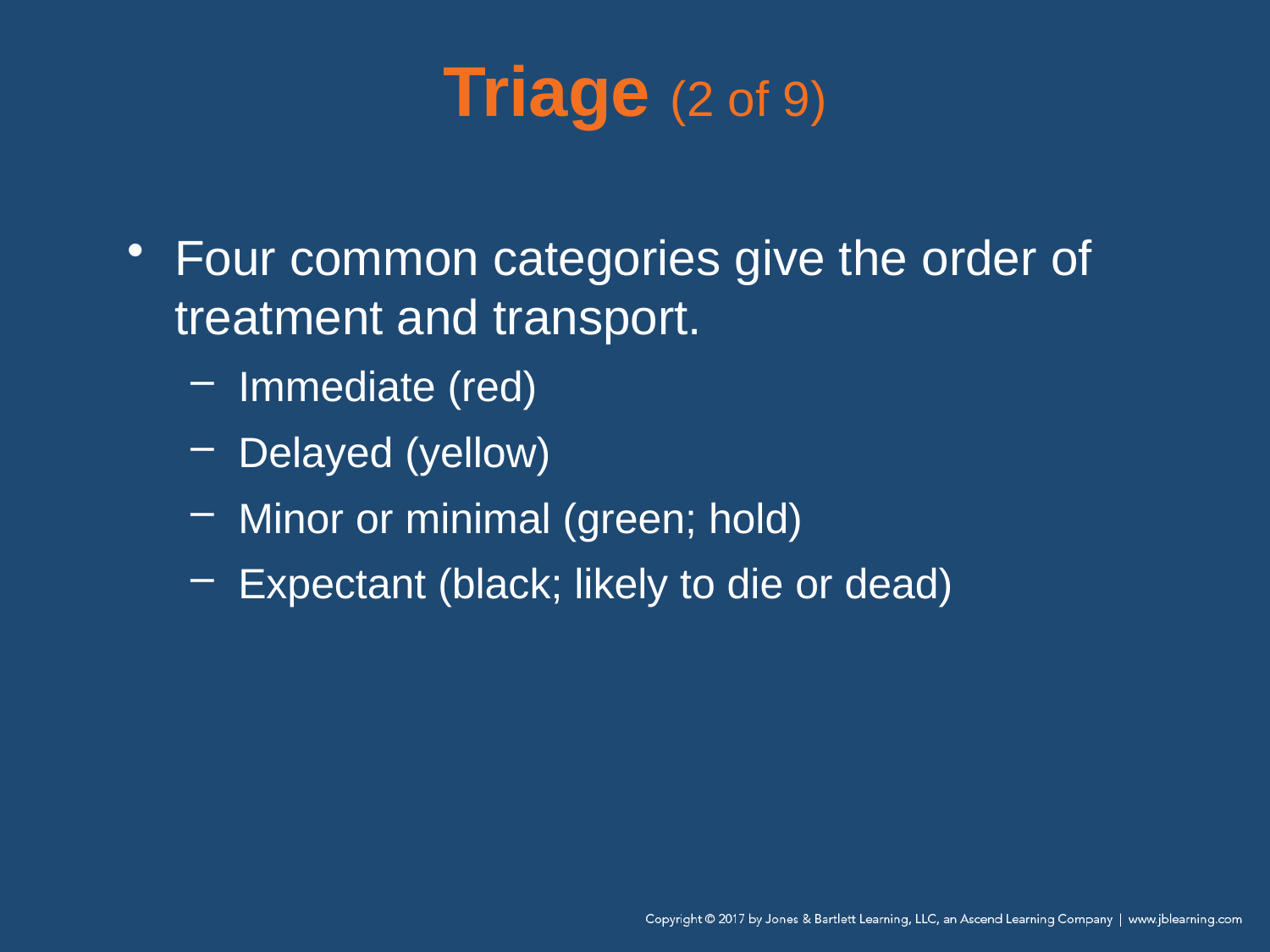

# Triage (2 of 9)
Four common categories give the order of treatment and transport.
Immediate (red)
Delayed (yellow)
Minor or minimal (green; hold)
Expectant (black; likely to die or dead)